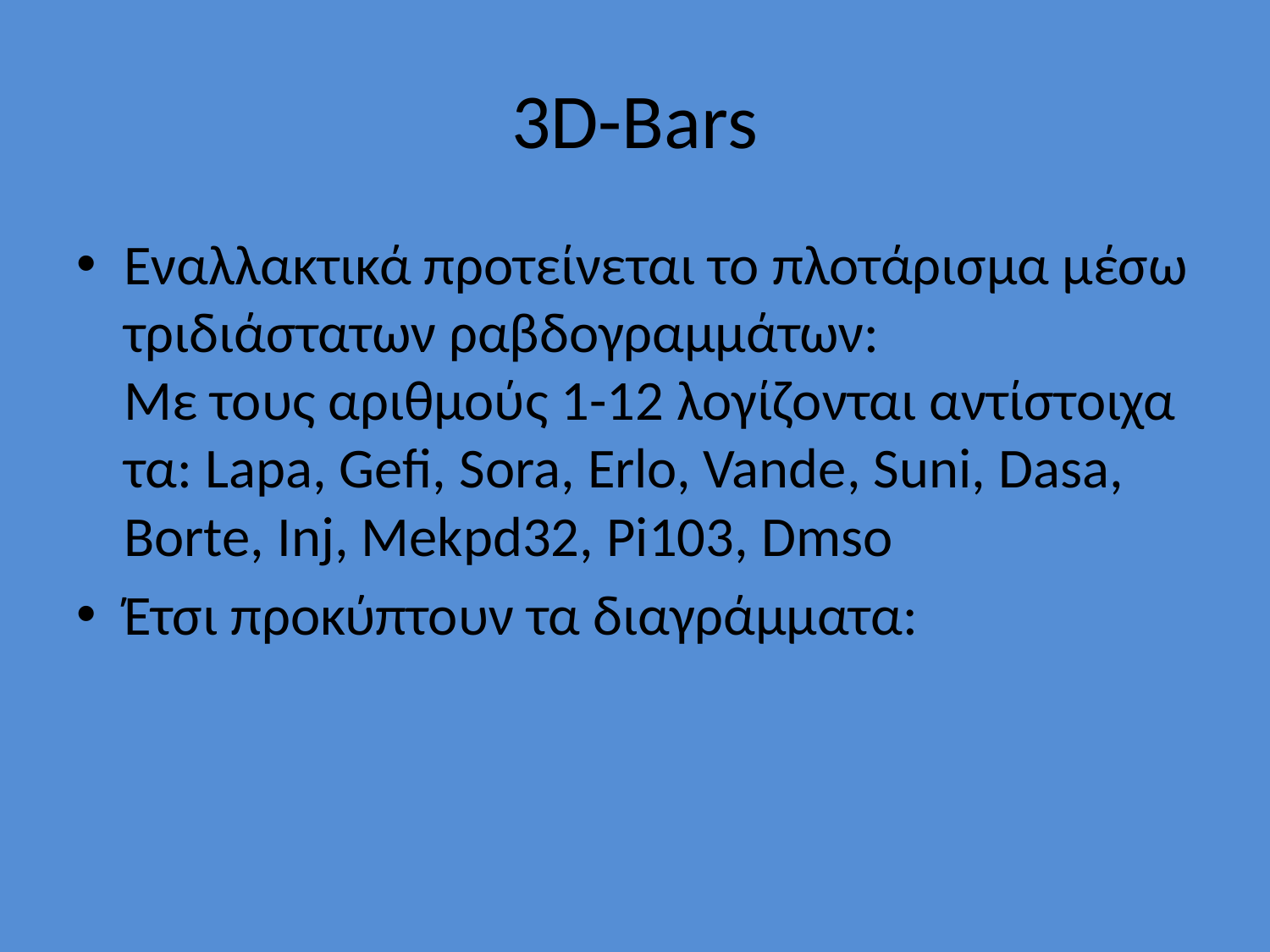

# 3D-Bars
Εναλλακτικά προτείνεται το πλοτάρισμα μέσω τριδιάστατων ραβδογραμμάτων:
Με τους αριθμούς 1-12 λογίζονται αντίστοιχα τα: Lapa, Gefi, Sora, Erlo, Vande, Suni, Dasa, Borte, Inj, Mekpd32, Pi103, Dmso
Έτσι προκύπτουν τα διαγράμματα: